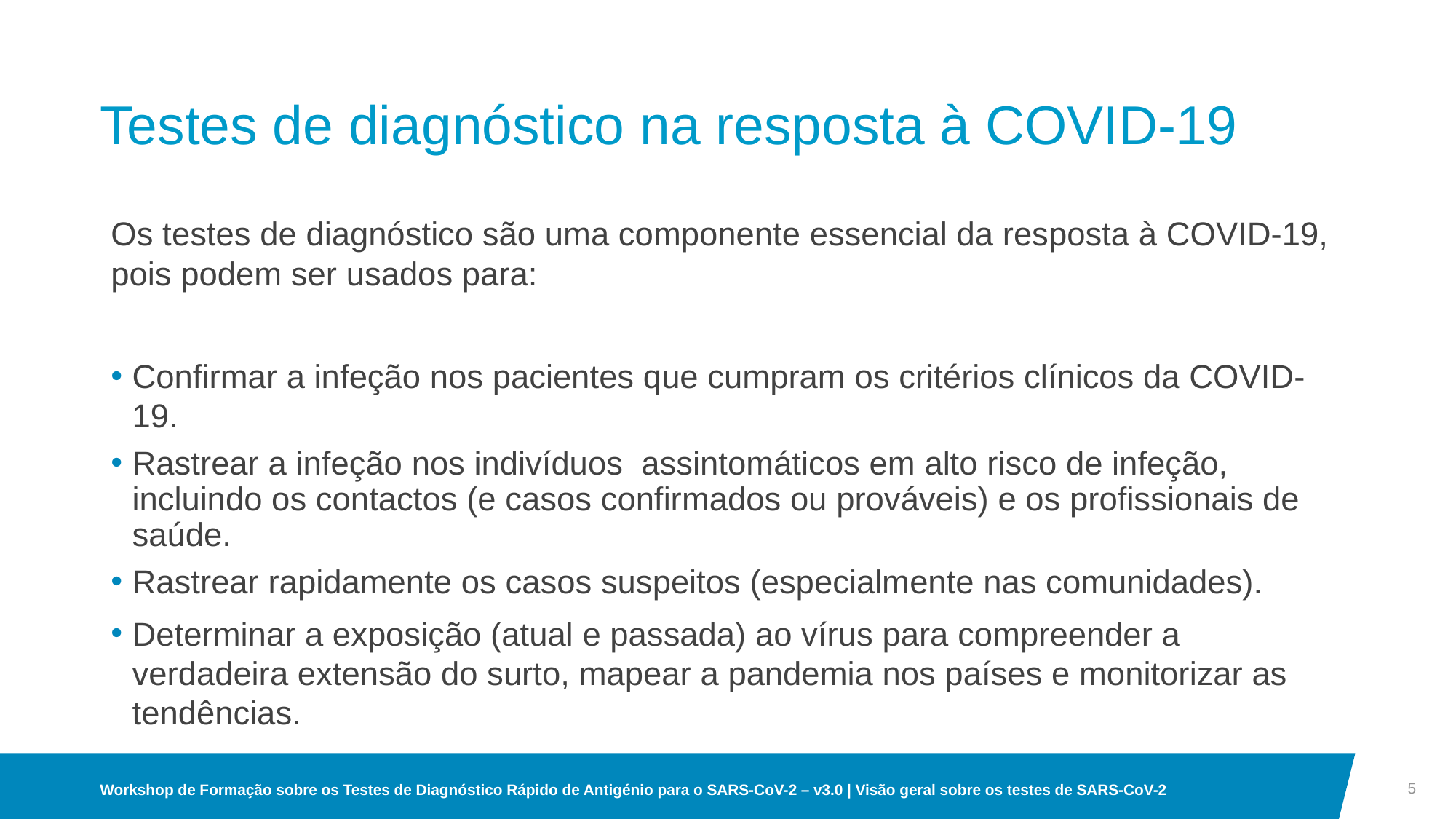

# Testes de diagnóstico na resposta à COVID-19
Os testes de diagnóstico são uma componente essencial da resposta à COVID-19, pois podem ser usados para:

Confirmar a infeção nos pacientes que cumpram os critérios clínicos da COVID-19.
Rastrear a infeção nos indivíduos  assintomáticos em alto risco de infeção, incluindo os contactos (e casos confirmados ou prováveis) e os profissionais de saúde.
Rastrear rapidamente os casos suspeitos (especialmente nas comunidades).
Determinar a exposição (atual e passada) ao vírus para compreender a verdadeira extensão do surto, mapear a pandemia nos países e monitorizar as tendências.

5
Workshop de Formação sobre os Testes de Diagnóstico Rápido de Antigénio para o SARS-CoV-2 – v3.0 | Visão geral sobre os testes de SARS-CoV-2